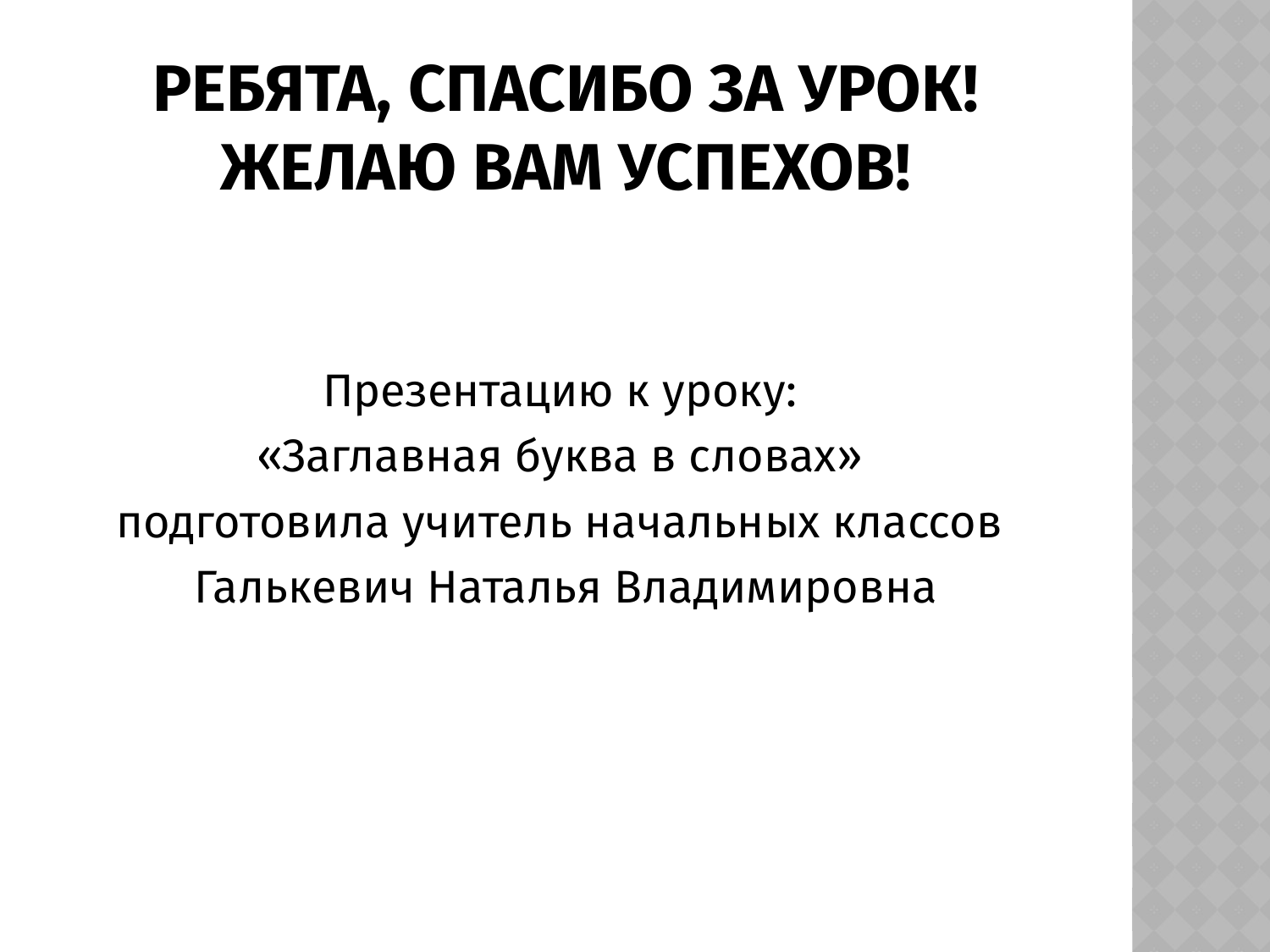

# Ребята, спасибо за урок! Желаю вам успехов!

Презентацию к уроку:
«Заглавная буква в словах»
подготовила учитель начальных классов
Галькевич Наталья Владимировна